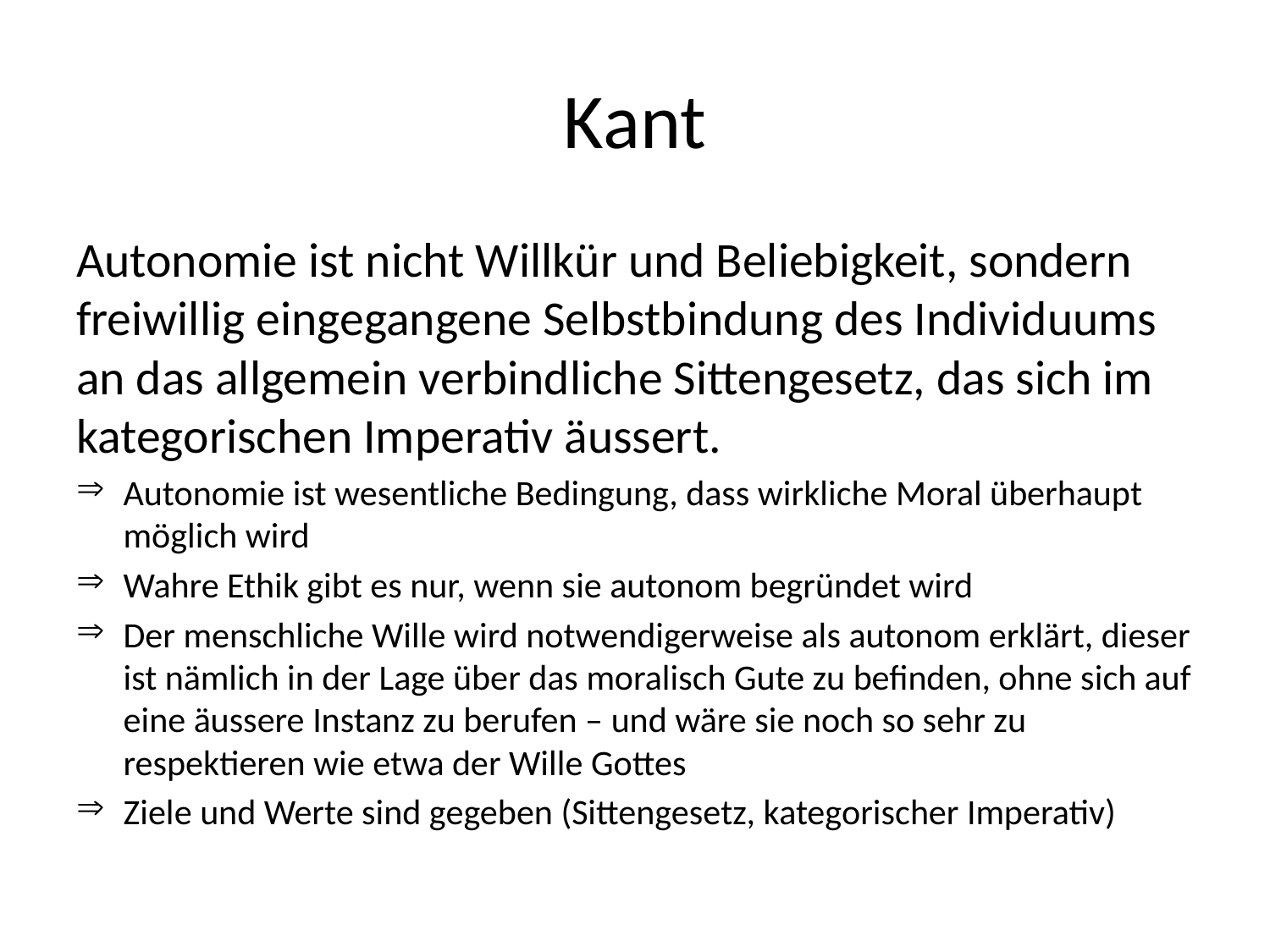

# Kant
Autonomie ist nicht Willkür und Beliebigkeit, sondern freiwillig eingegangene Selbstbindung des Individuums an das allgemein verbindliche Sittengesetz, das sich im kategorischen Imperativ äussert.
Autonomie ist wesentliche Bedingung, dass wirkliche Moral überhaupt möglich wird
Wahre Ethik gibt es nur, wenn sie autonom begründet wird
Der menschliche Wille wird notwendigerweise als autonom erklärt, dieser ist nämlich in der Lage über das moralisch Gute zu befinden, ohne sich auf eine äussere Instanz zu berufen – und wäre sie noch so sehr zu respektieren wie etwa der Wille Gottes
Ziele und Werte sind gegeben (Sittengesetz, kategorischer Imperativ)